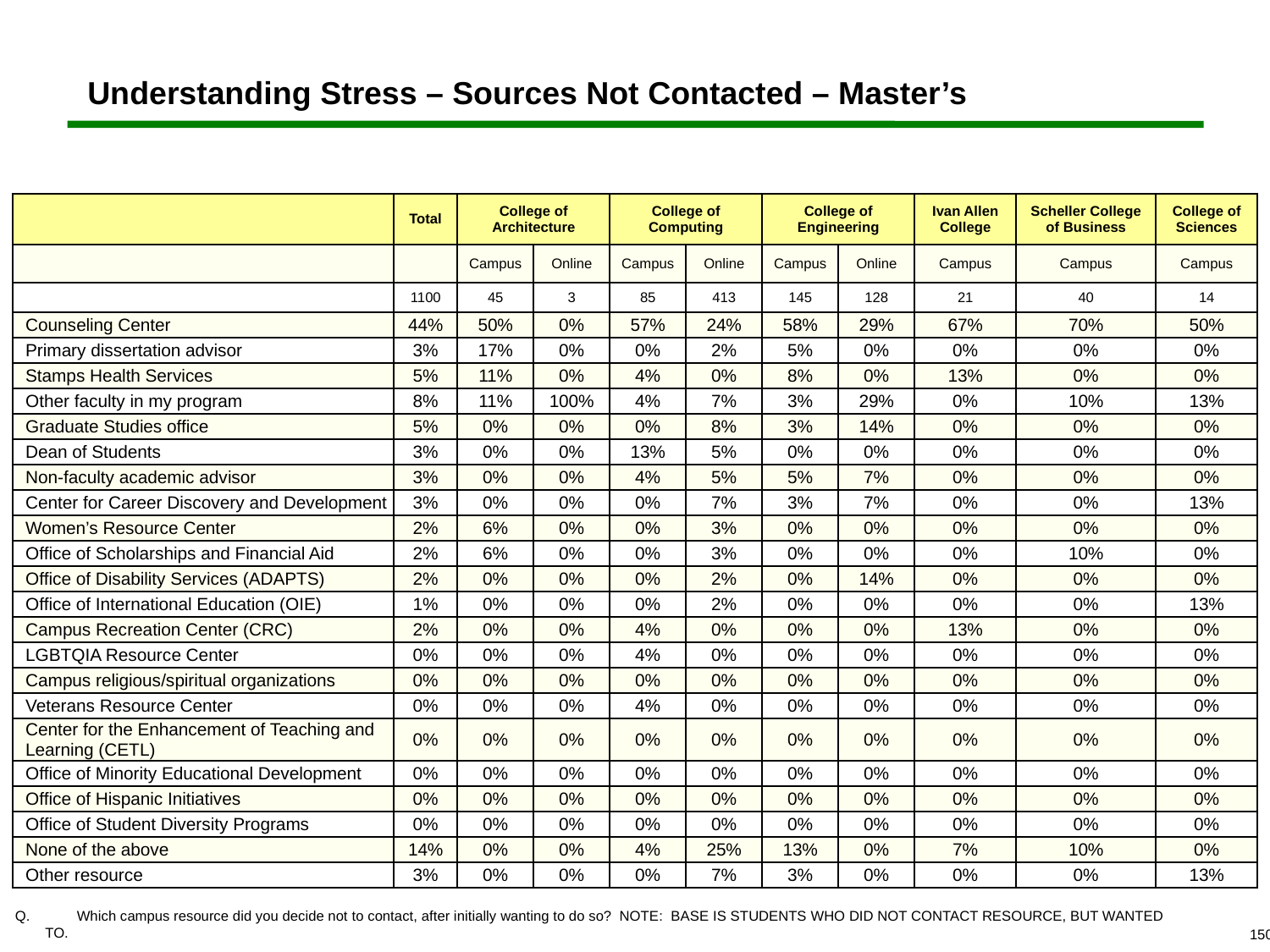

# Understanding Stress – Sources Not Contacted – Master’s
|  | Total | College of Architecture |  | College of Computing |  | College of Engineering |  | Ivan Allen College | Scheller College of Business | College of Sciences |
| --- | --- | --- | --- | --- | --- | --- | --- | --- | --- | --- |
|  |  | Campus | Online | Campus | Online | Campus | Online | Campus | Campus | Campus |
|  | 1100 | 45 | 3 | 85 | 413 | 145 | 128 | 21 | 40 | 14 |
| Counseling Center | 44% | 50% | 0% | 57% | 24% | 58% | 29% | 67% | 70% | 50% |
| Primary dissertation advisor | 3% | 17% | 0% | 0% | 2% | 5% | 0% | 0% | 0% | 0% |
| Stamps Health Services | 5% | 11% | 0% | 4% | 0% | 8% | 0% | 13% | 0% | 0% |
| Other faculty in my program | 8% | 11% | 100% | 4% | 7% | 3% | 29% | 0% | 10% | 13% |
| Graduate Studies office | 5% | 0% | 0% | 0% | 8% | 3% | 14% | 0% | 0% | 0% |
| Dean of Students | 3% | 0% | 0% | 13% | 5% | 0% | 0% | 0% | 0% | 0% |
| Non-faculty academic advisor | 3% | 0% | 0% | 4% | 5% | 5% | 7% | 0% | 0% | 0% |
| Center for Career Discovery and Development | 3% | 0% | 0% | 0% | 7% | 3% | 7% | 0% | 0% | 13% |
| Women’s Resource Center | 2% | 6% | 0% | 0% | 3% | 0% | 0% | 0% | 0% | 0% |
| Office of Scholarships and Financial Aid | 2% | 6% | 0% | 0% | 3% | 0% | 0% | 0% | 10% | 0% |
| Office of Disability Services (ADAPTS) | 2% | 0% | 0% | 0% | 2% | 0% | 14% | 0% | 0% | 0% |
| Office of International Education (OIE) | 1% | 0% | 0% | 0% | 2% | 0% | 0% | 0% | 0% | 13% |
| Campus Recreation Center (CRC) | 2% | 0% | 0% | 4% | 0% | 0% | 0% | 13% | 0% | 0% |
| LGBTQIA Resource Center | 0% | 0% | 0% | 4% | 0% | 0% | 0% | 0% | 0% | 0% |
| Campus religious/spiritual organizations | 0% | 0% | 0% | 0% | 0% | 0% | 0% | 0% | 0% | 0% |
| Veterans Resource Center | 0% | 0% | 0% | 4% | 0% | 0% | 0% | 0% | 0% | 0% |
| Center for the Enhancement of Teaching and Learning (CETL) | 0% | 0% | 0% | 0% | 0% | 0% | 0% | 0% | 0% | 0% |
| Office of Minority Educational Development | 0% | 0% | 0% | 0% | 0% | 0% | 0% | 0% | 0% | 0% |
| Office of Hispanic Initiatives | 0% | 0% | 0% | 0% | 0% | 0% | 0% | 0% | 0% | 0% |
| Office of Student Diversity Programs | 0% | 0% | 0% | 0% | 0% | 0% | 0% | 0% | 0% | 0% |
| None of the above | 14% | 0% | 0% | 4% | 25% | 13% | 0% | 7% | 10% | 0% |
| Other resource | 3% | 0% | 0% | 0% | 7% | 3% | 0% | 0% | 0% | 13% |
 	Which campus resource did you decide not to contact, after initially wanting to do so?  NOTE:  BASE IS STUDENTS WHO DID NOT CONTACT RESOURCE, BUT WANTED TO.